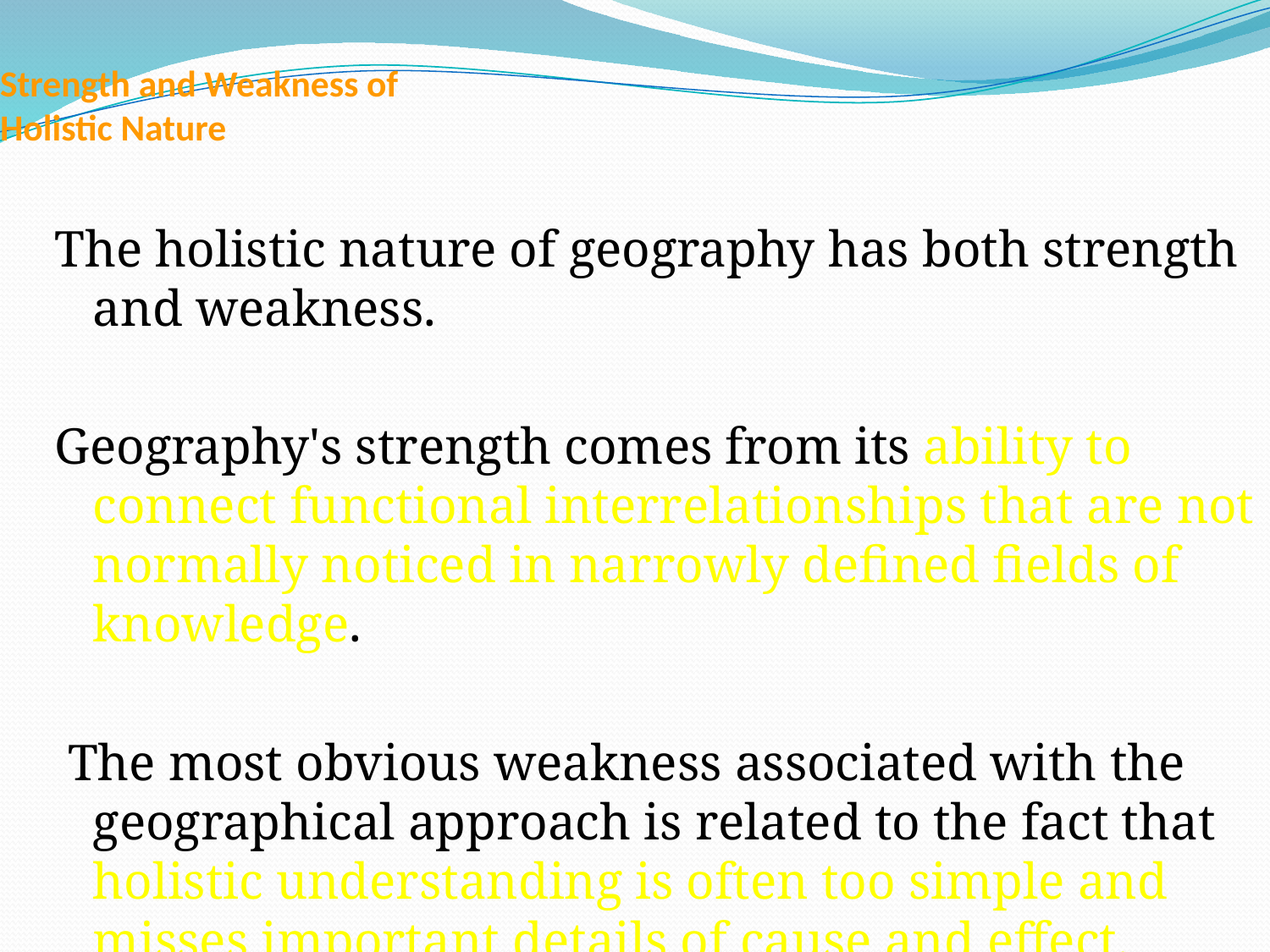

# Strength and Weakness of Holistic Nature
The holistic nature of geography has both strength and weakness.

Geography's strength comes from its ability to connect functional interrelationships that are not normally noticed in narrowly defined fields of knowledge.

 The most obvious weakness associated with the geographical approach is related to the fact that holistic understanding is often too simple and misses important details of cause and effect.